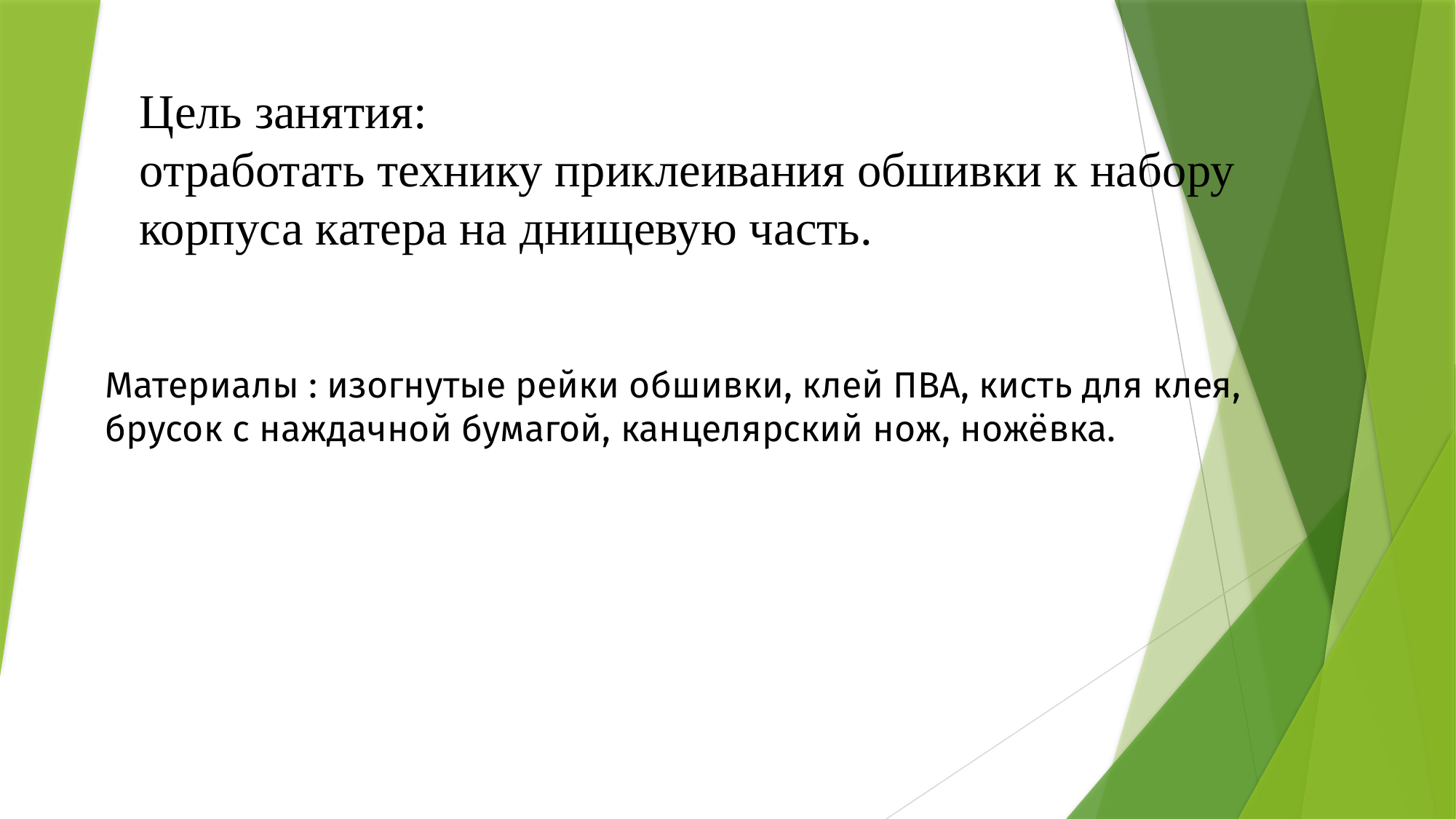

# Цель занятия: отработать технику приклеивания обшивки к набору корпуса катера на днищевую часть.
Материалы : изогнутые рейки обшивки, клей ПВА, кисть для клея, брусок с наждачной бумагой, канцелярский нож, ножёвка.